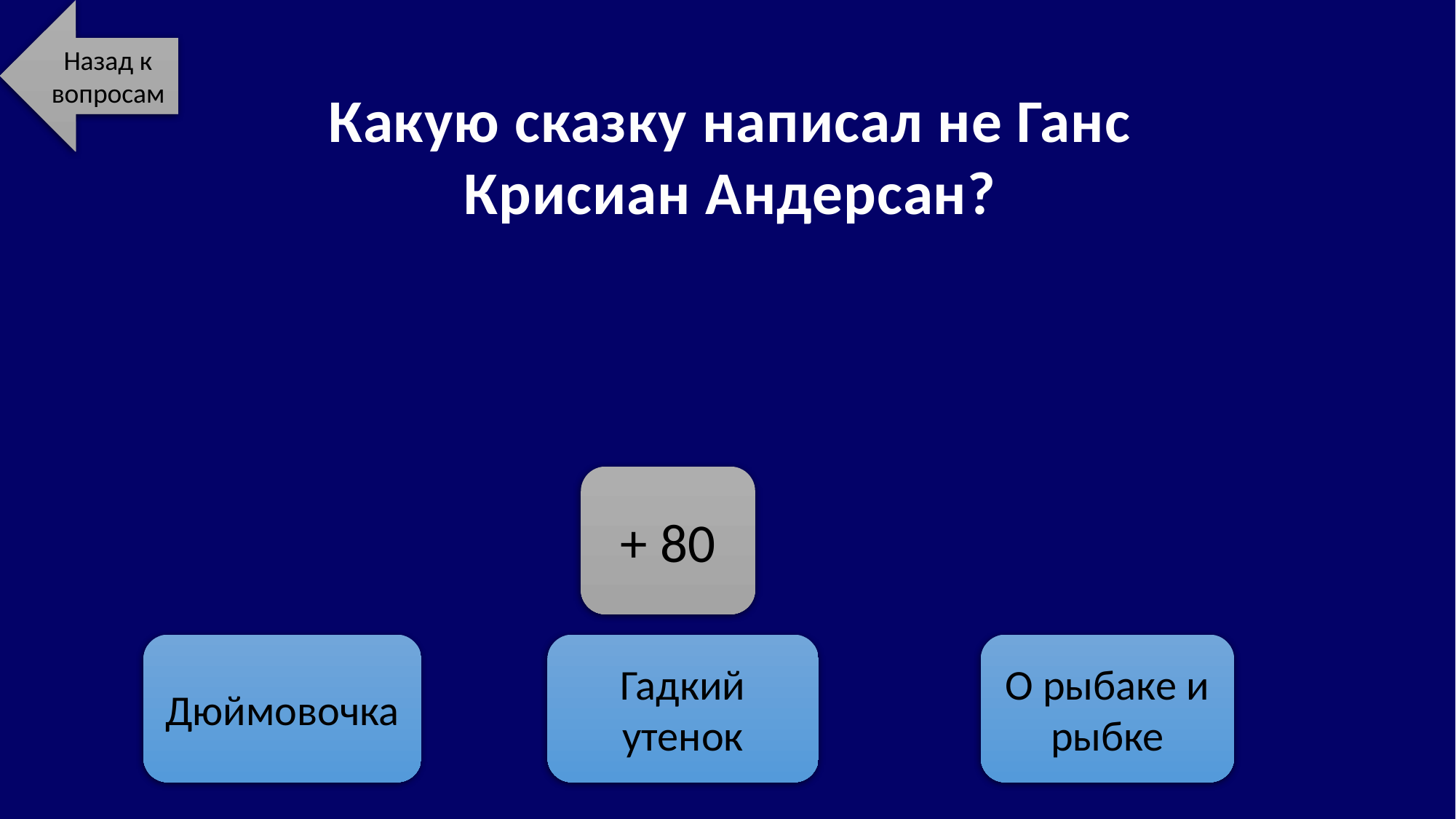

Назад к вопросам
Какую сказку написал не Ганс Крисиан Андерсан?
+ 80
Гадкий утенок
О рыбаке и рыбке
Дюймовочка